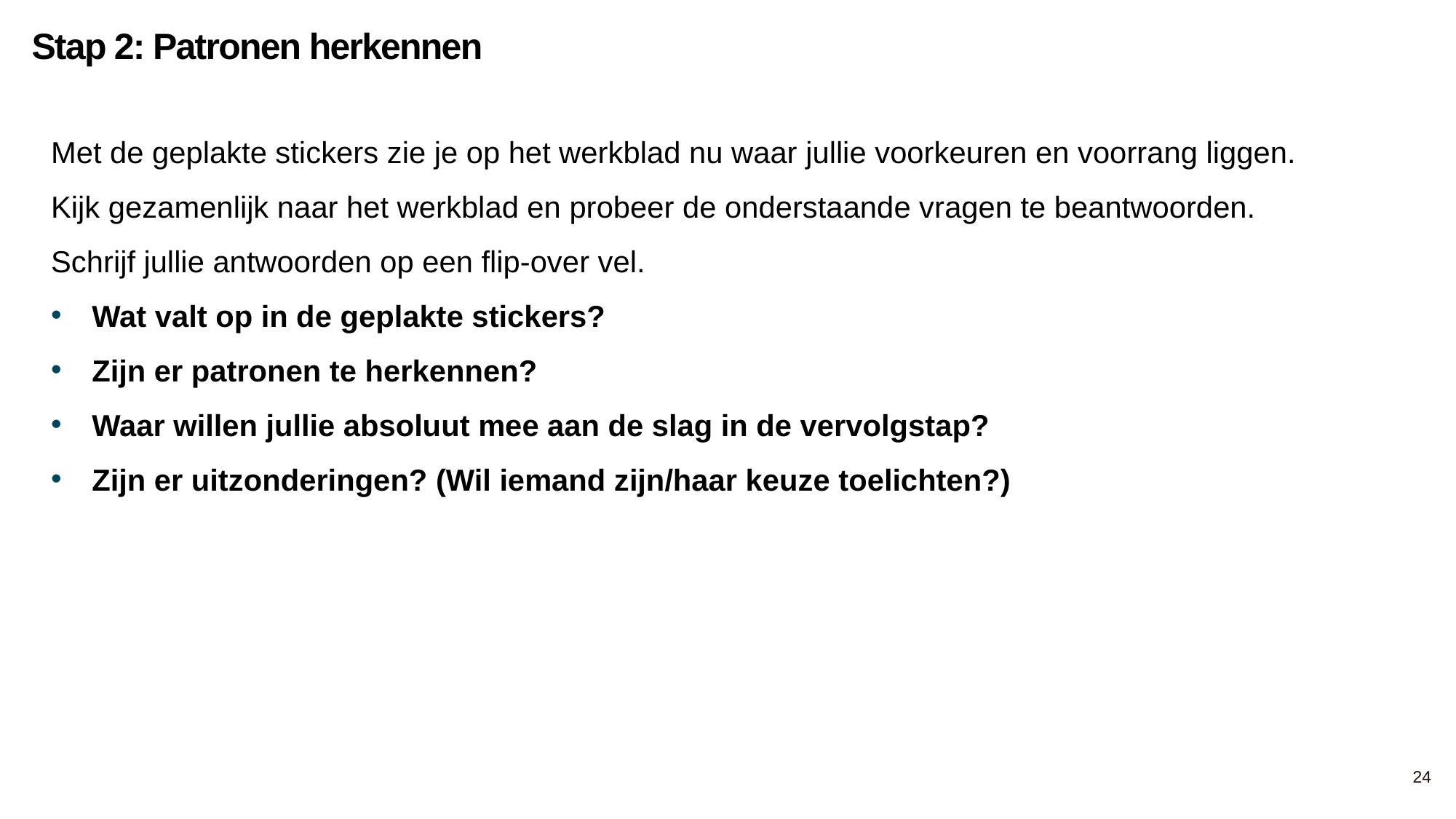

Stap 2: Patronen herkennen
Met de geplakte stickers zie je op het werkblad nu waar jullie voorkeuren en voorrang liggen. Kijk gezamenlijk naar het werkblad en probeer de onderstaande vragen te beantwoorden. Schrijf jullie antwoorden op een flip-over vel.
Wat valt op in de geplakte stickers?
Zijn er patronen te herkennen?
Waar willen jullie absoluut mee aan de slag in de vervolgstap?
Zijn er uitzonderingen? (Wil iemand zijn/haar keuze toelichten?)
24